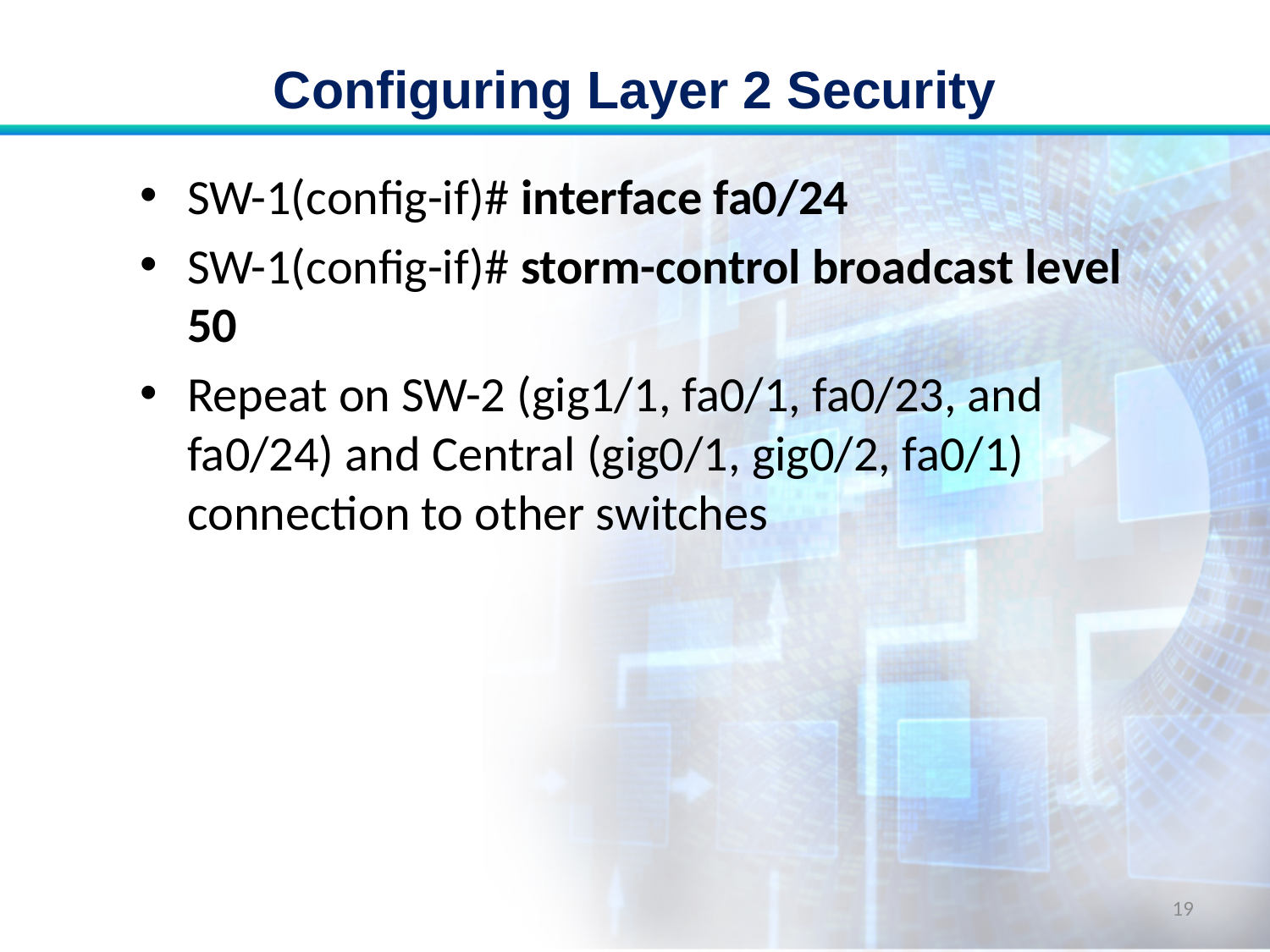

# Configuring Layer 2 Security
SW-1(config-if)# interface fa0/24
SW-1(config-if)# storm-control broadcast level 50
Repeat on SW-2 (gig1/1, fa0/1, fa0/23, and fa0/24) and Central (gig0/1, gig0/2, fa0/1) connection to other switches
19